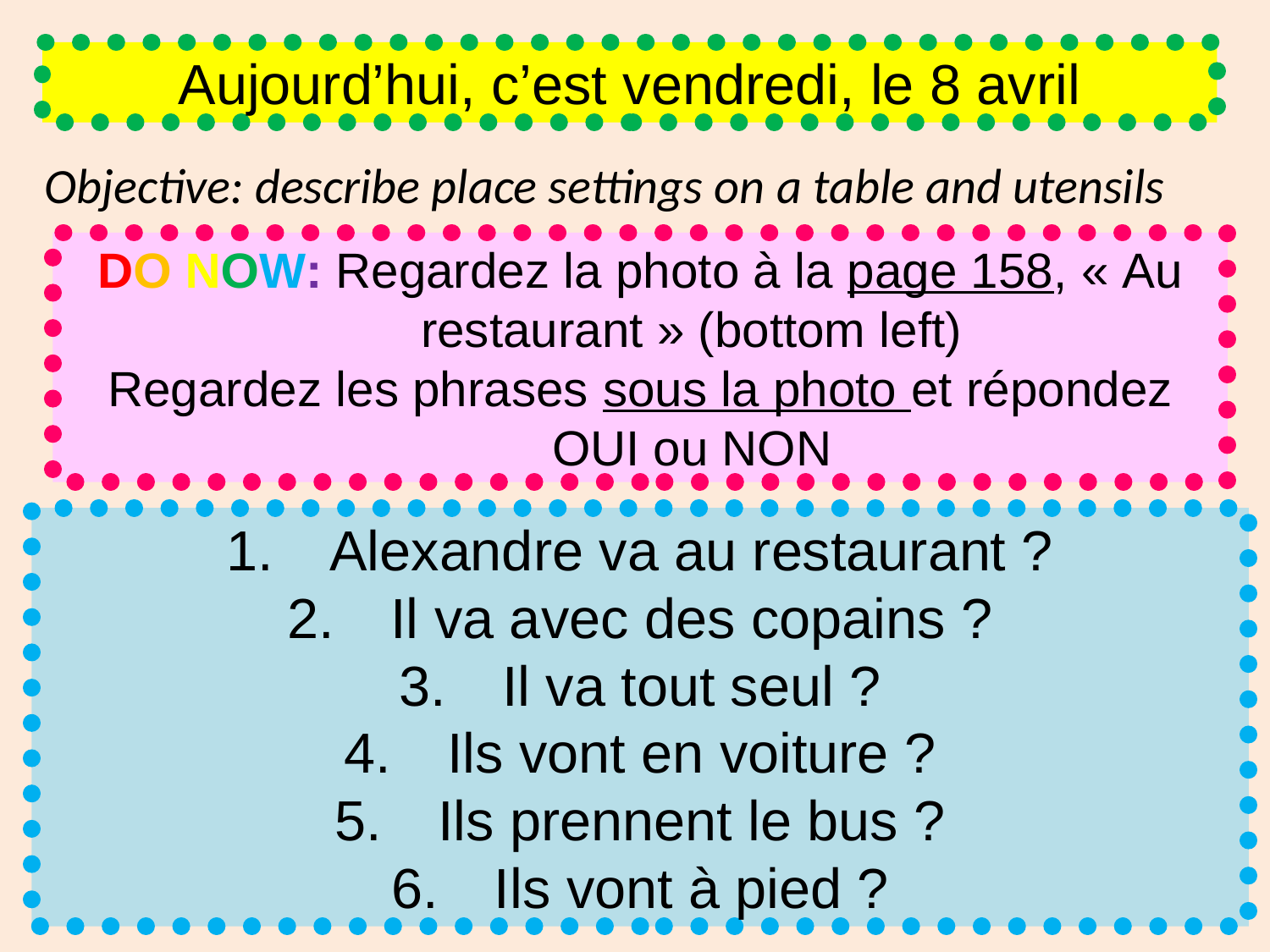

Aujourd’hui, c’est vendredi, le 8 avril
Objective: describe place settings on a table and utensils
DO NOW: Regardez la photo à la page 158, « Au restaurant » (bottom left)
Regardez les phrases sous la photo et répondez OUI ou NON
Alexandre va au restaurant ?
Il va avec des copains ?
Il va tout seul ?
Ils vont en voiture ?
Ils prennent le bus ?
Ils vont à pied ?